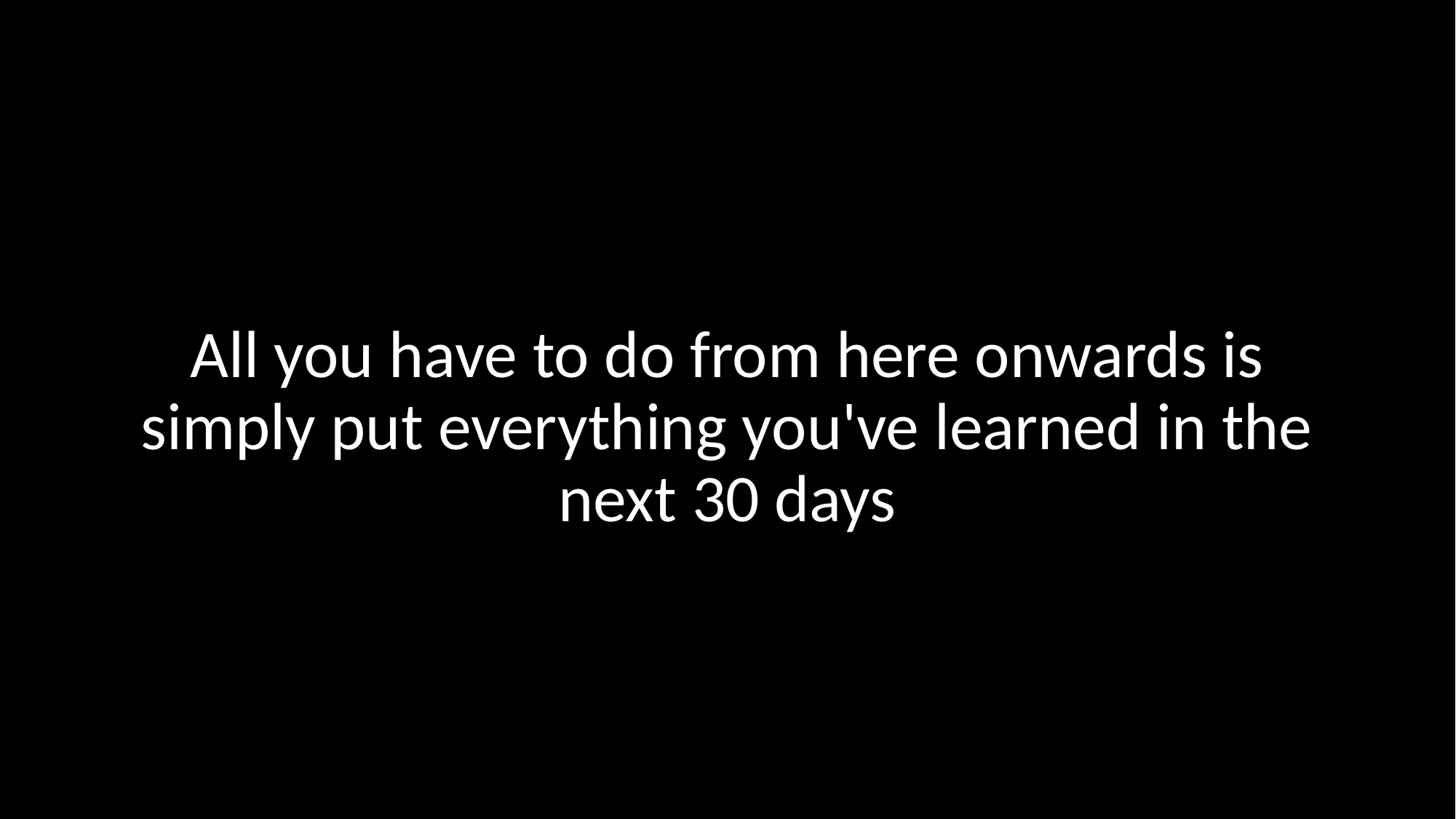

All you have to do from here onwards is simply put everything you've learned in the next 30 days